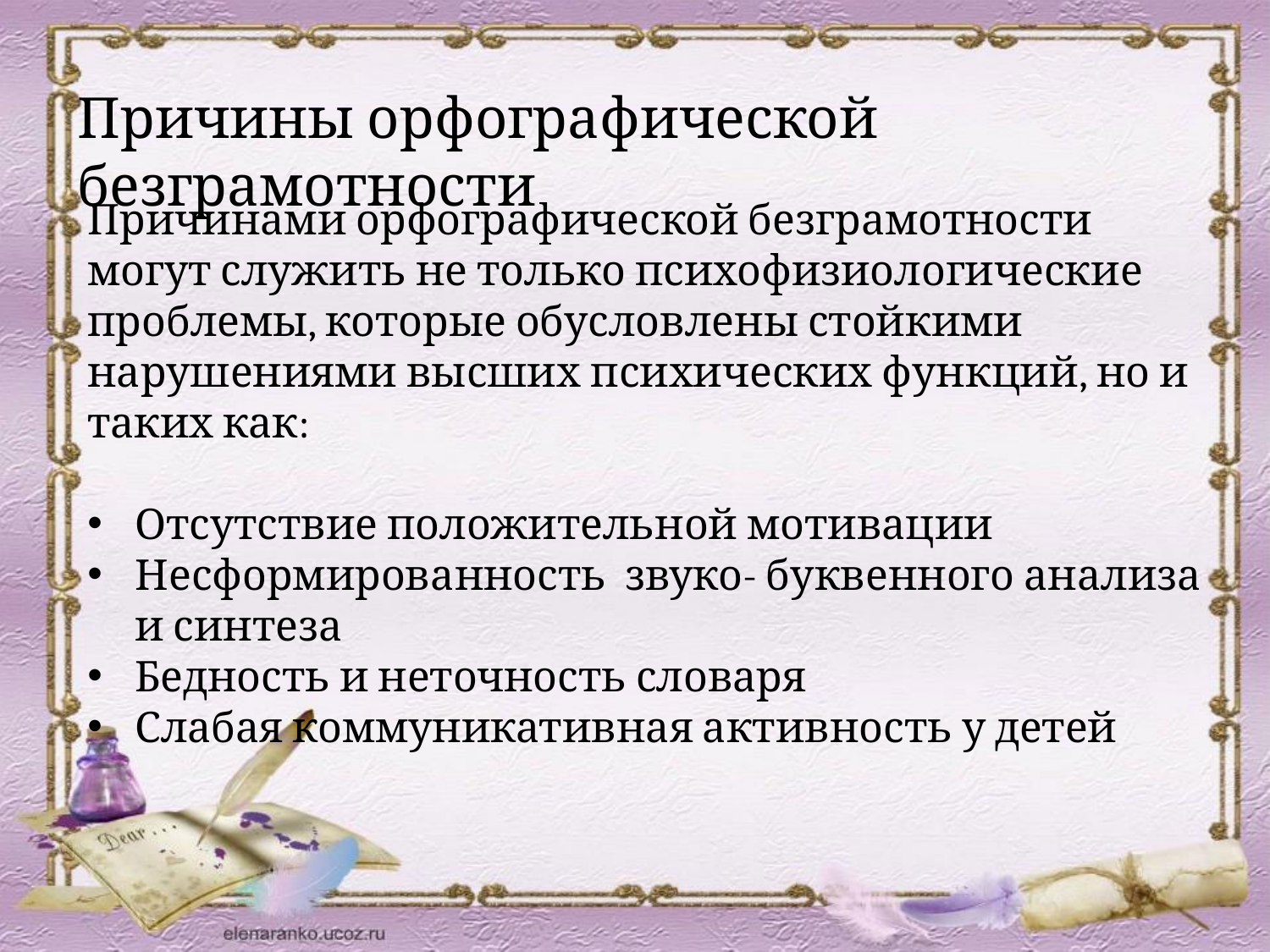

Причины орфографической безграмотности
Причинами орфографической безграмотности могут служить не только психофизиологические проблемы, которые обусловлены стойкими нарушениями высших психических функций, но и таких как:

Отсутствие положительной мотивации
Несформированность  звуко- буквенного анализа и синтеза
Бедность и неточность словаря
Слабая коммуникативная активность у детей